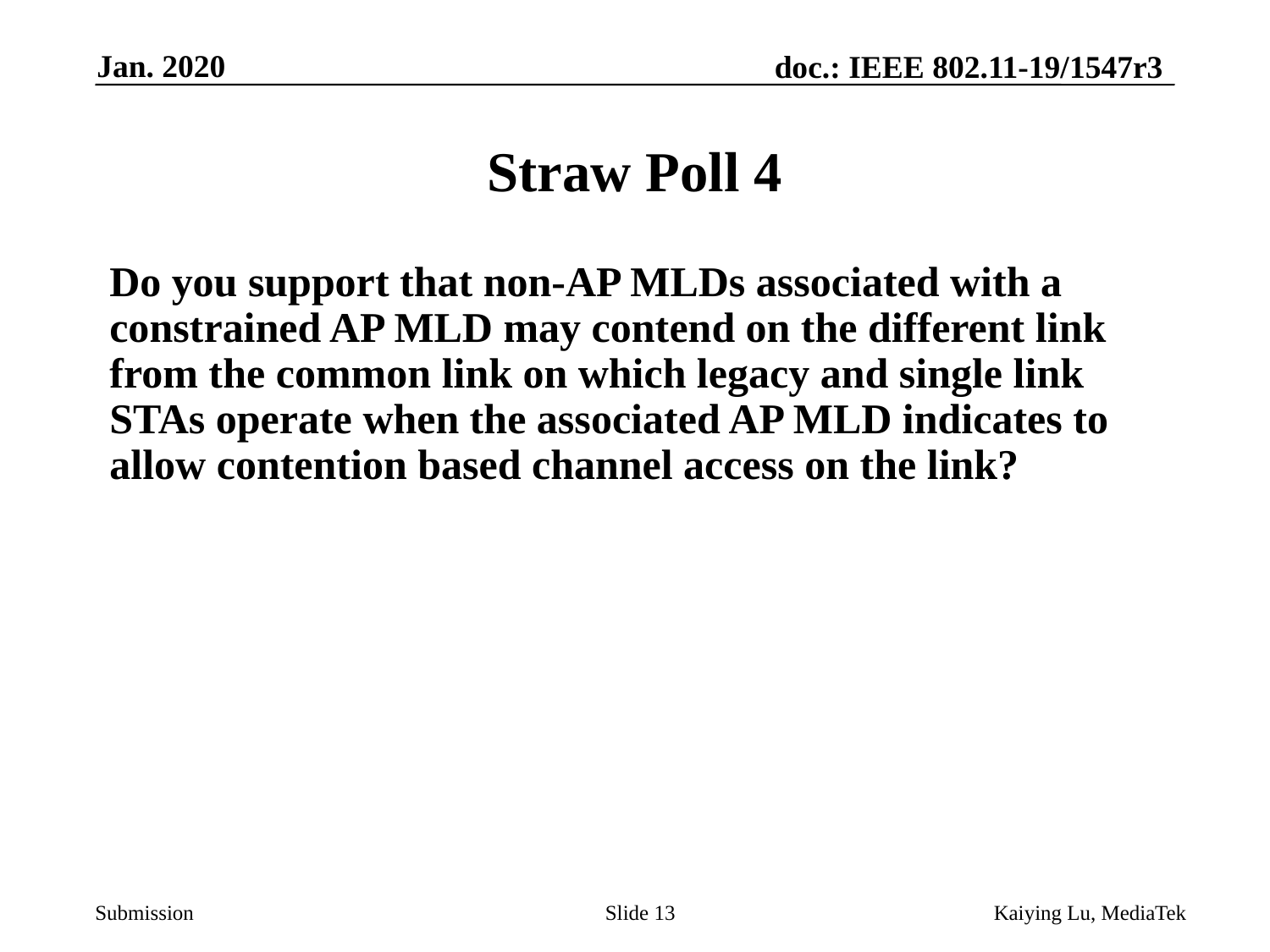

Jan. 2020
# Straw Poll 4
Do you support that non-AP MLDs associated with a constrained AP MLD may contend on the different link from the common link on which legacy and single link STAs operate when the associated AP MLD indicates to allow contention based channel access on the link?

Slide 13
Kaiying Lu, MediaTek